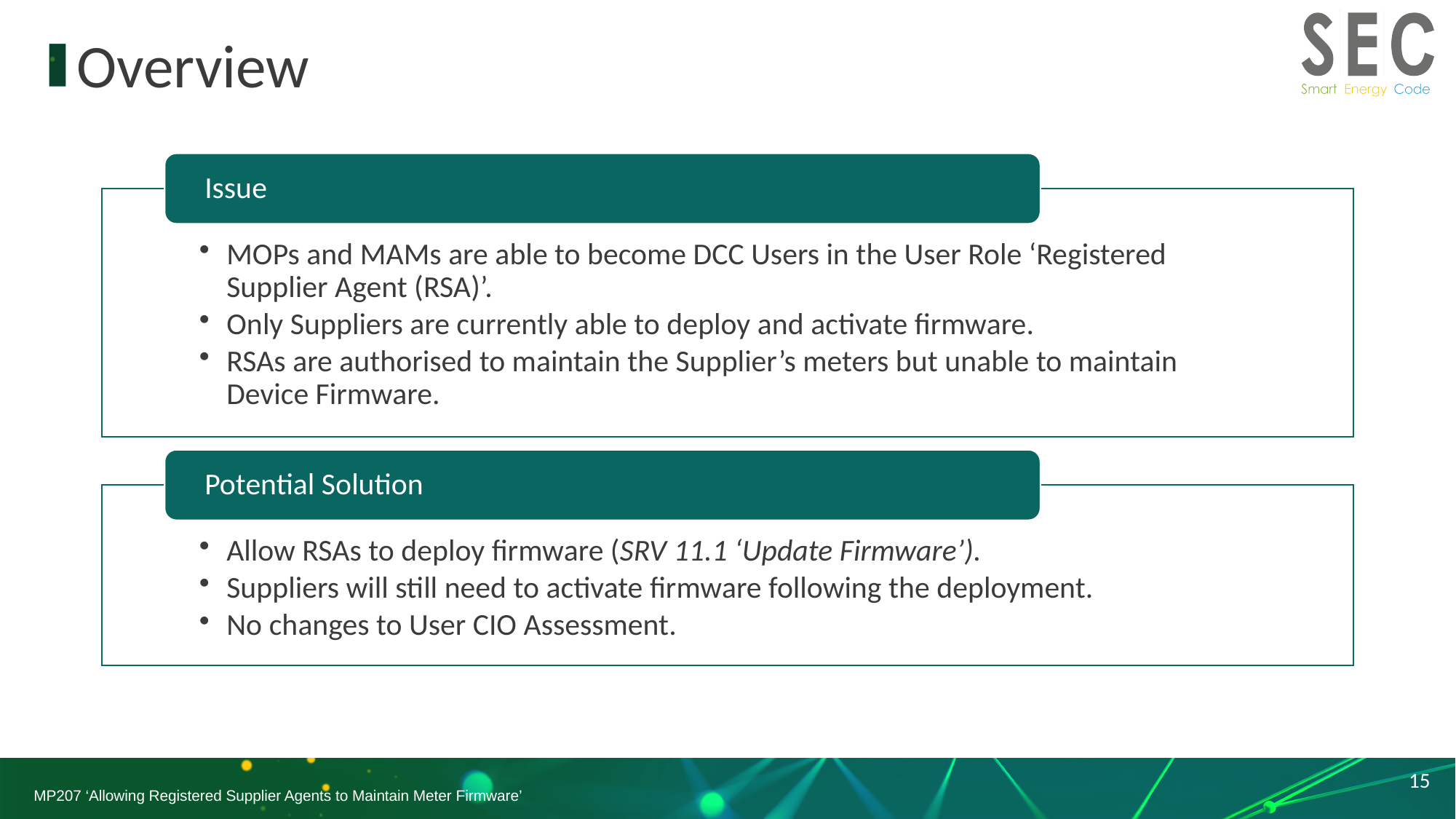

# Overview
MOPs and MAMs are able to become DCC Users in the User Role ‘Registered Supplier Agent (RSA)’.
Only Suppliers are currently able to deploy and activate firmware.
RSAs are authorised to maintain the Supplier’s meters but unable to maintain Device Firmware.
Issue
Allow RSAs to deploy firmware (SRV 11.1 ‘Update Firmware’).
Suppliers will still need to activate firmware following the deployment.
No changes to User CIO Assessment.
Potential Solution
15
MP207 ‘Allowing Registered Supplier Agents to Maintain Meter Firmware’